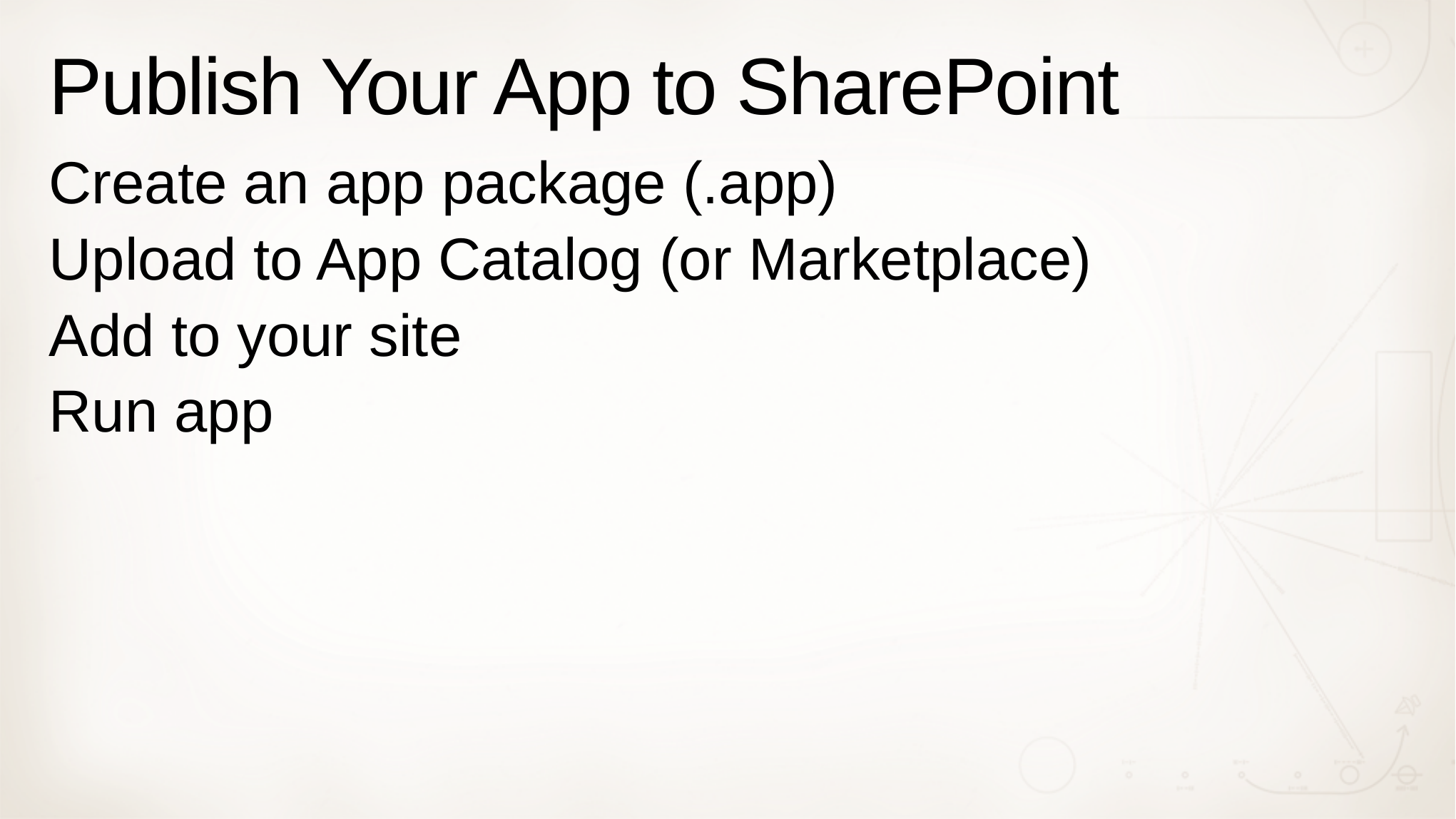

# Publish Your App to SharePoint
Create an app package (.app)
Upload to App Catalog (or Marketplace)
Add to your site
Run app